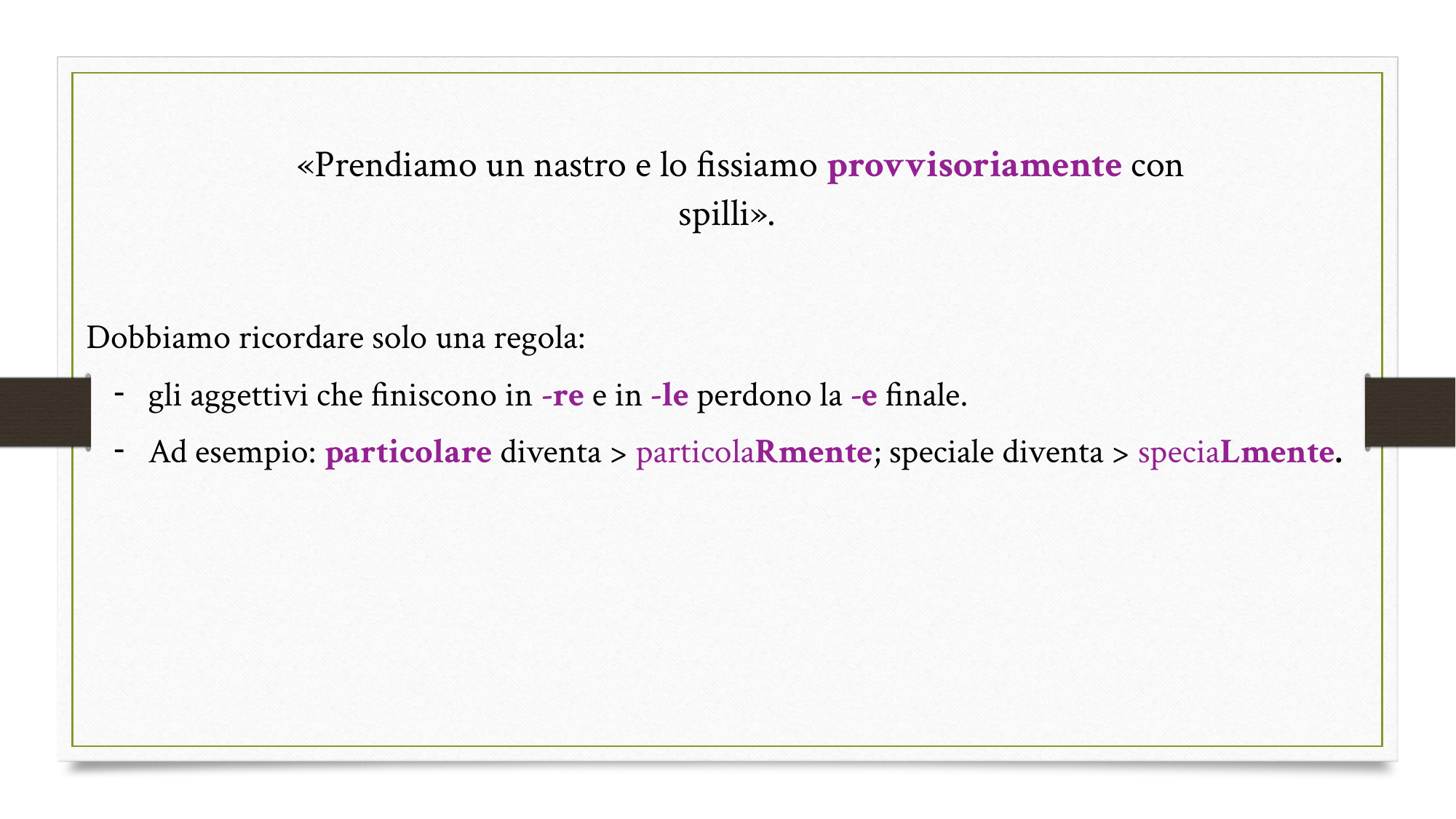

«Prendiamo un nastro e lo fissiamo provvisoriamente con spilli».
Dobbiamo ricordare solo una regola:
gli aggettivi che finiscono in -re e in -le perdono la -e finale.
Ad esempio: particolare diventa > particolaRmente; speciale diventa > speciaLmente.